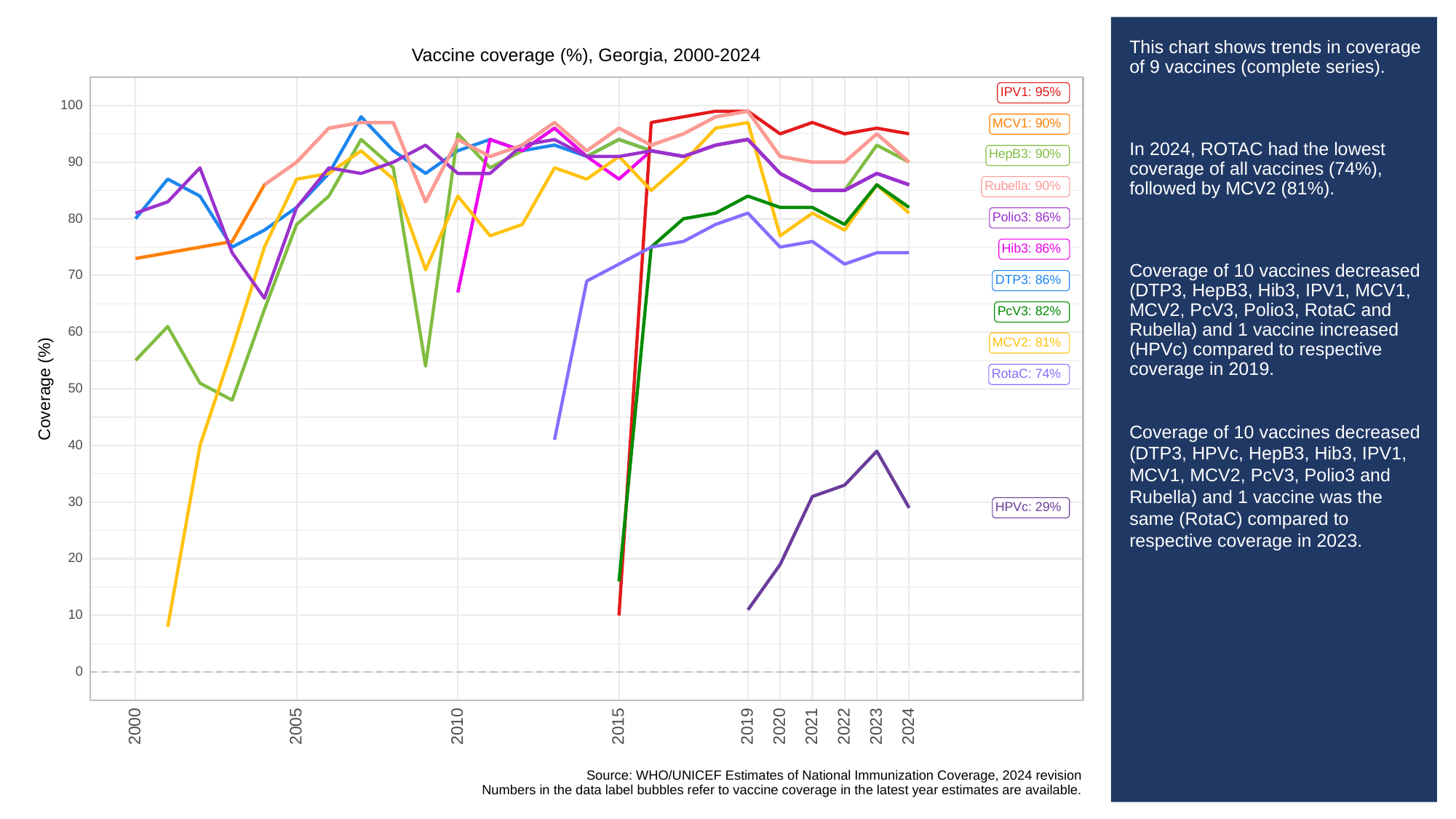

# This chart shows trends in coverage of 9 vaccines (complete series).

In 2024, ROTAC had the lowest coverage of all vaccines (74%), followed by MCV2 (81%).

Coverage of 10 vaccines decreased (DTP3, HepB3, Hib3, IPV1, MCV1, MCV2, PcV3, Polio3, RotaC and Rubella) and 1 vaccine increased (HPVc) compared to respective coverage in 2019.

Coverage of 10 vaccines decreased (DTP3, HPVc, HepB3, Hib3, IPV1, MCV1, MCV2, PcV3, Polio3 and Rubella) and 1 vaccine was the same (RotaC) compared to respective coverage in 2023.

Vaccine coverage (%), Georgia, 2000-2024

IPV1: 95%

100

MCV1: 90%

HepB3: 90%

90

Rubella: 90%

Polio3: 86%

80

Hib3: 86%

70

DTP3: 86%

PcV3: 82%
60

MCV2: 81%

RotaC: 74%
Coverage (%)
50

40

30

HPVc: 29%

20

10

0

2023
2000
2005
2010
2015
2019
2020
2021
2022
2024
Source: WHO/UNICEF Estimates of National Immunization Coverage, 2024 revision
Numbers in the data label bubbles refer to vaccine coverage in the latest year estimates are available.